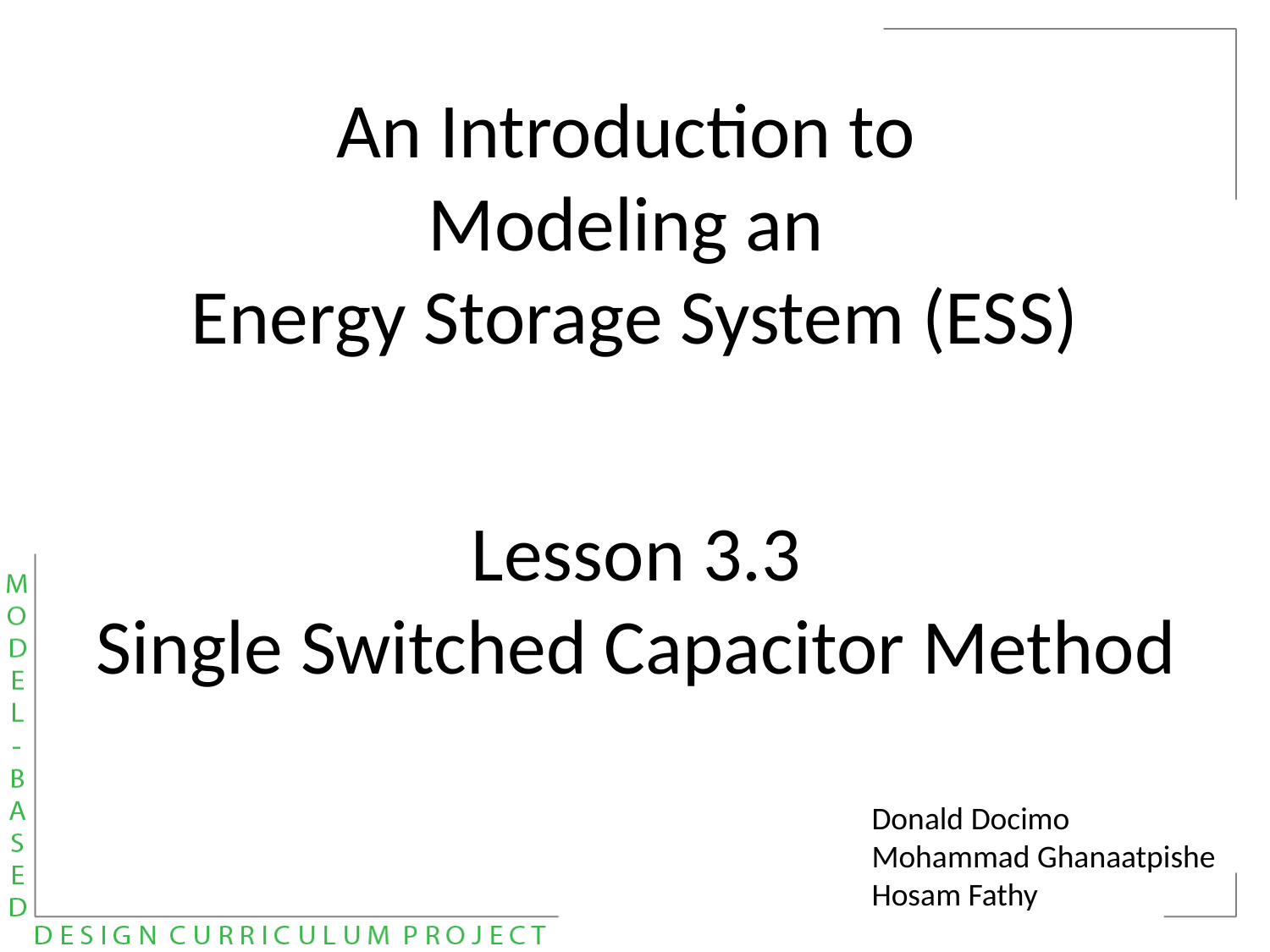

An Introduction to
Modeling an
Energy Storage System (ESS)
Lesson 3.3
Single Switched Capacitor Method
Donald Docimo
Mohammad Ghanaatpishe
Hosam Fathy